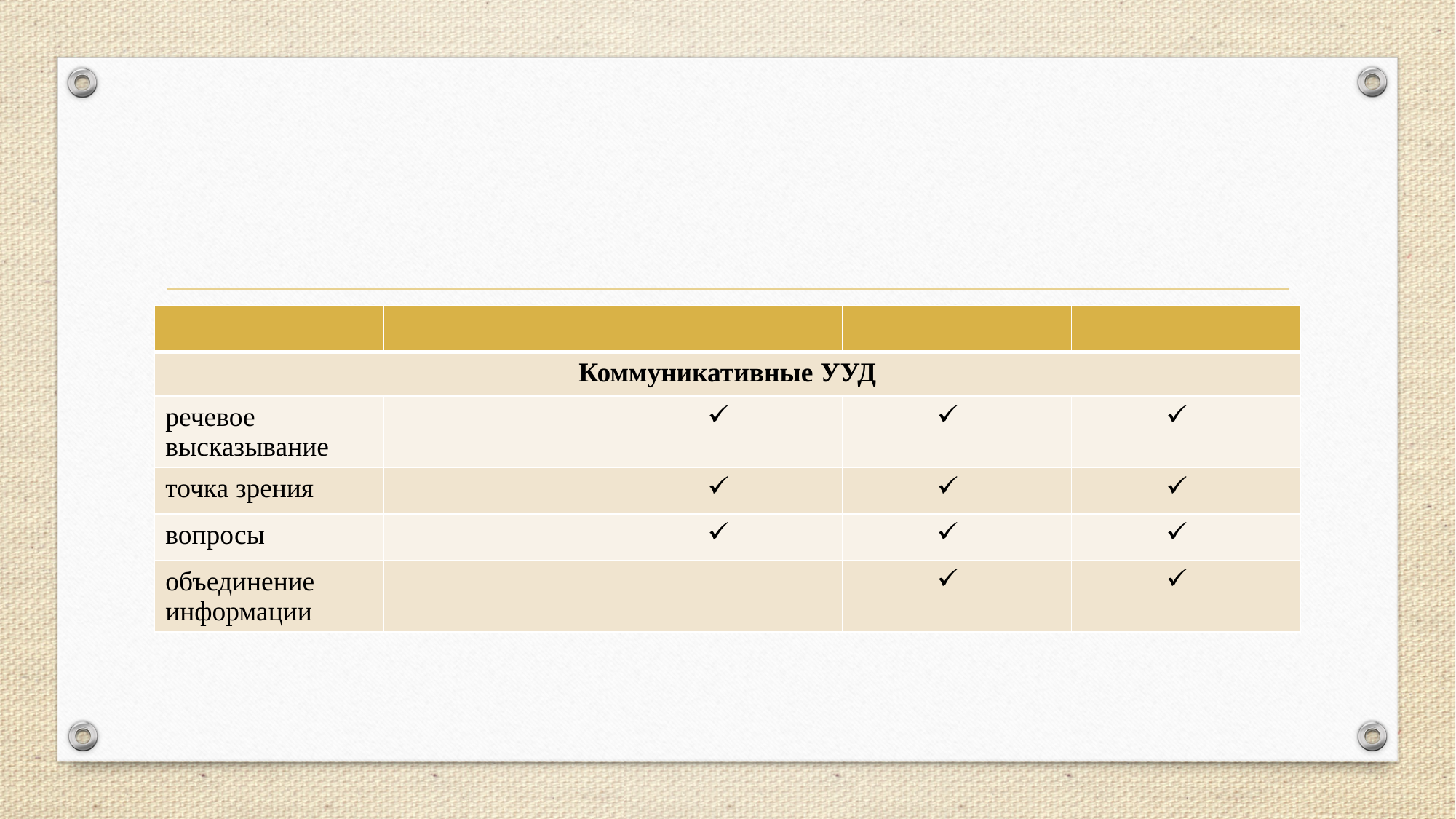

#
|  |  |  |  |  |
| --- | --- | --- | --- | --- |
| Коммуникативные УУД |  |  |  |  |
| речевое высказывание |  |  |  |  |
| точка зрения |  |  |  |  |
| вопросы |  |  |  |  |
| объединение информации |  |  |  |  |